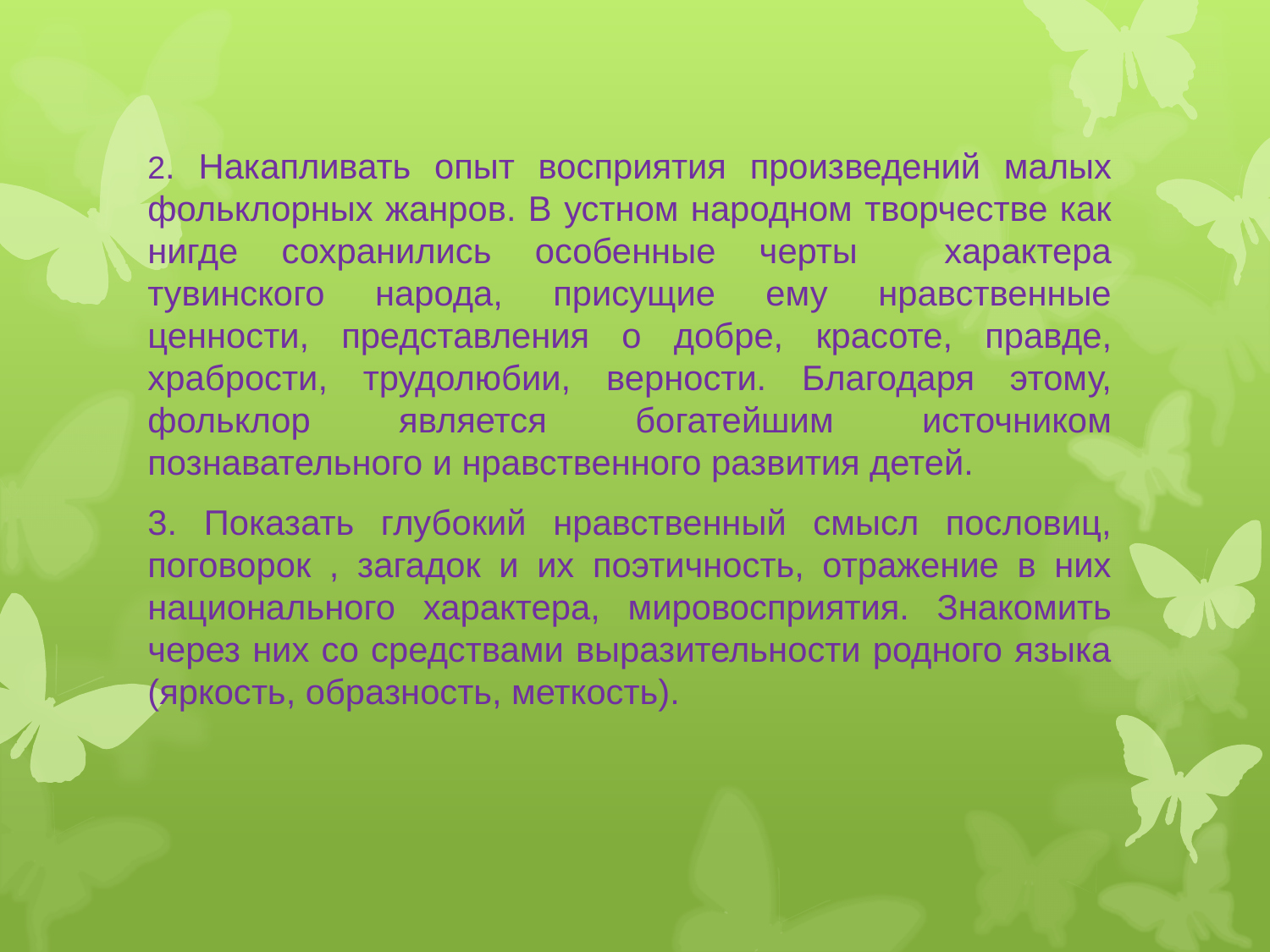

2. Накапливать опыт восприятия произведений малых фольклорных жанров. В устном народном творчестве как нигде сохранились особенные черты  характера тувинского народа, присущие ему нравственные ценности, представления о добре, красоте, правде, храбрости, трудолюбии, верности. Благодаря этому, фольклор является богатейшим источником познавательного и нравственного развития детей.
3. Показать глубокий нравственный смысл пословиц, поговорок , загадок и их поэтичность, отражение в них национального характера, мировосприятия. Знакомить через них со средствами выразительности родного языка (яркость, образность, меткость).